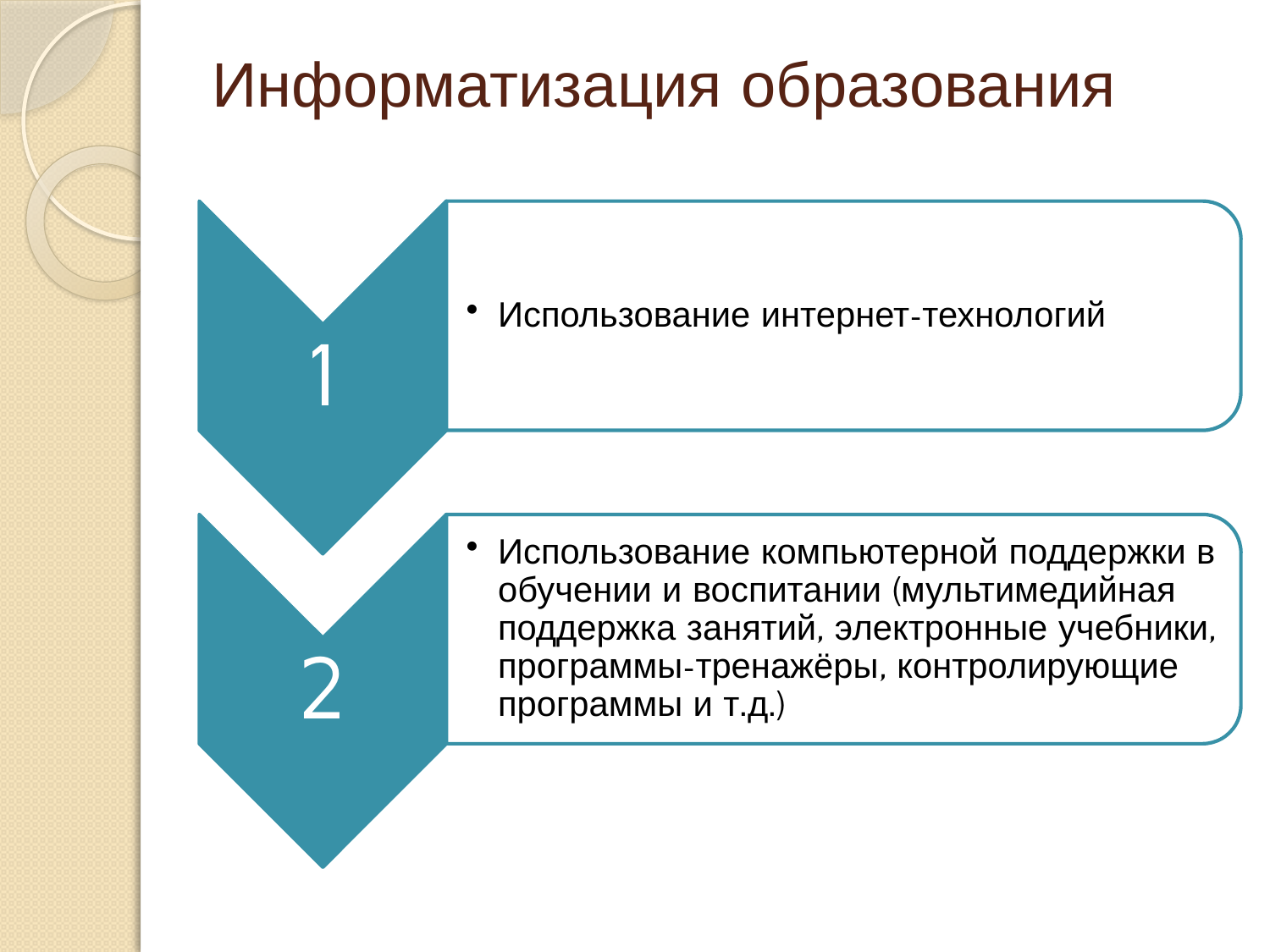

# Информатизация образования
1
Использование интернет-технологий
2
Использование компьютерной поддержки в обучении и воспитании (мультимедийная поддержка занятий, электронные учебники, программы-тренажёры, контролирующие программы и т.д.)